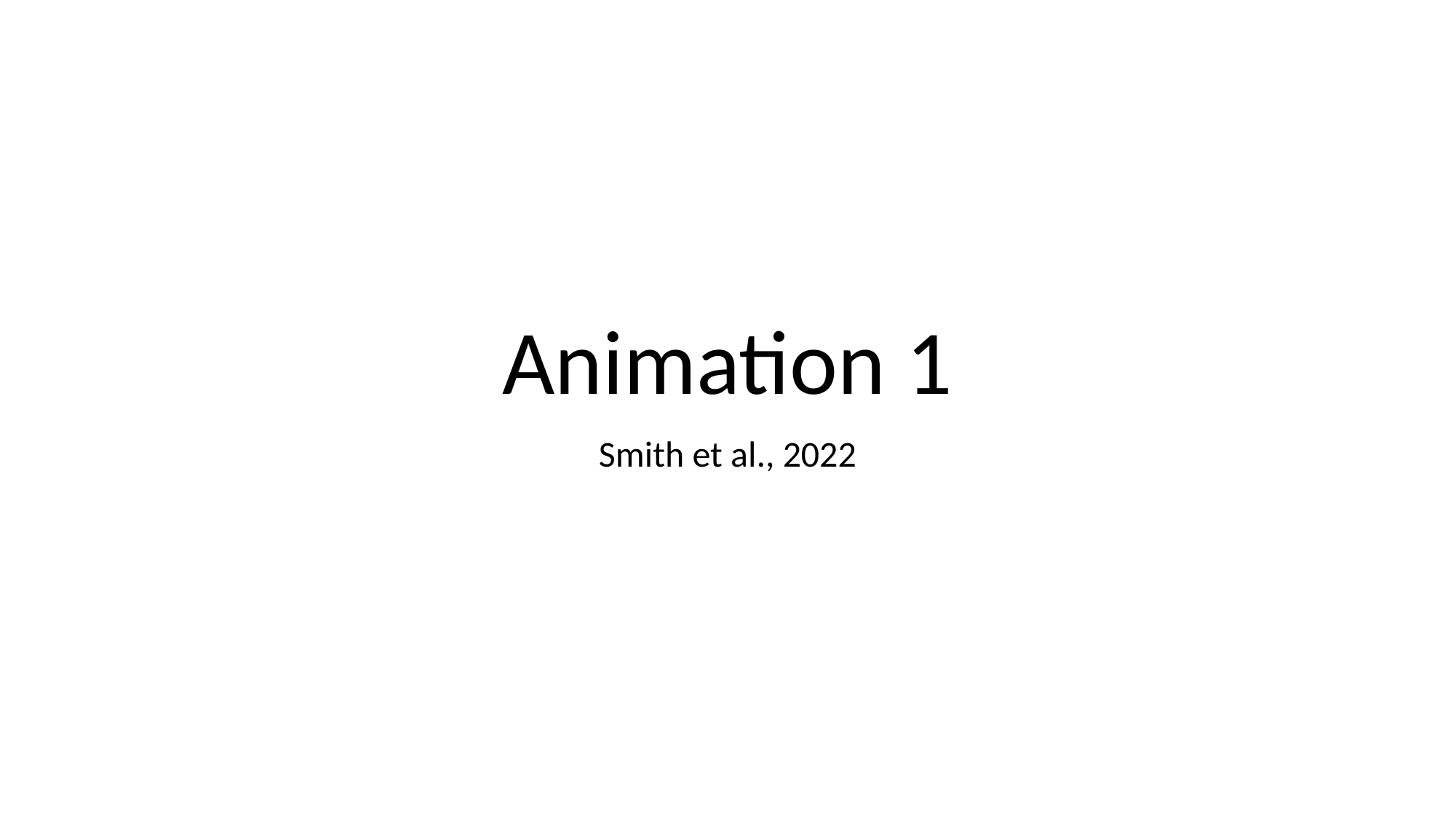

# Animation 1
Smith et al., 2022